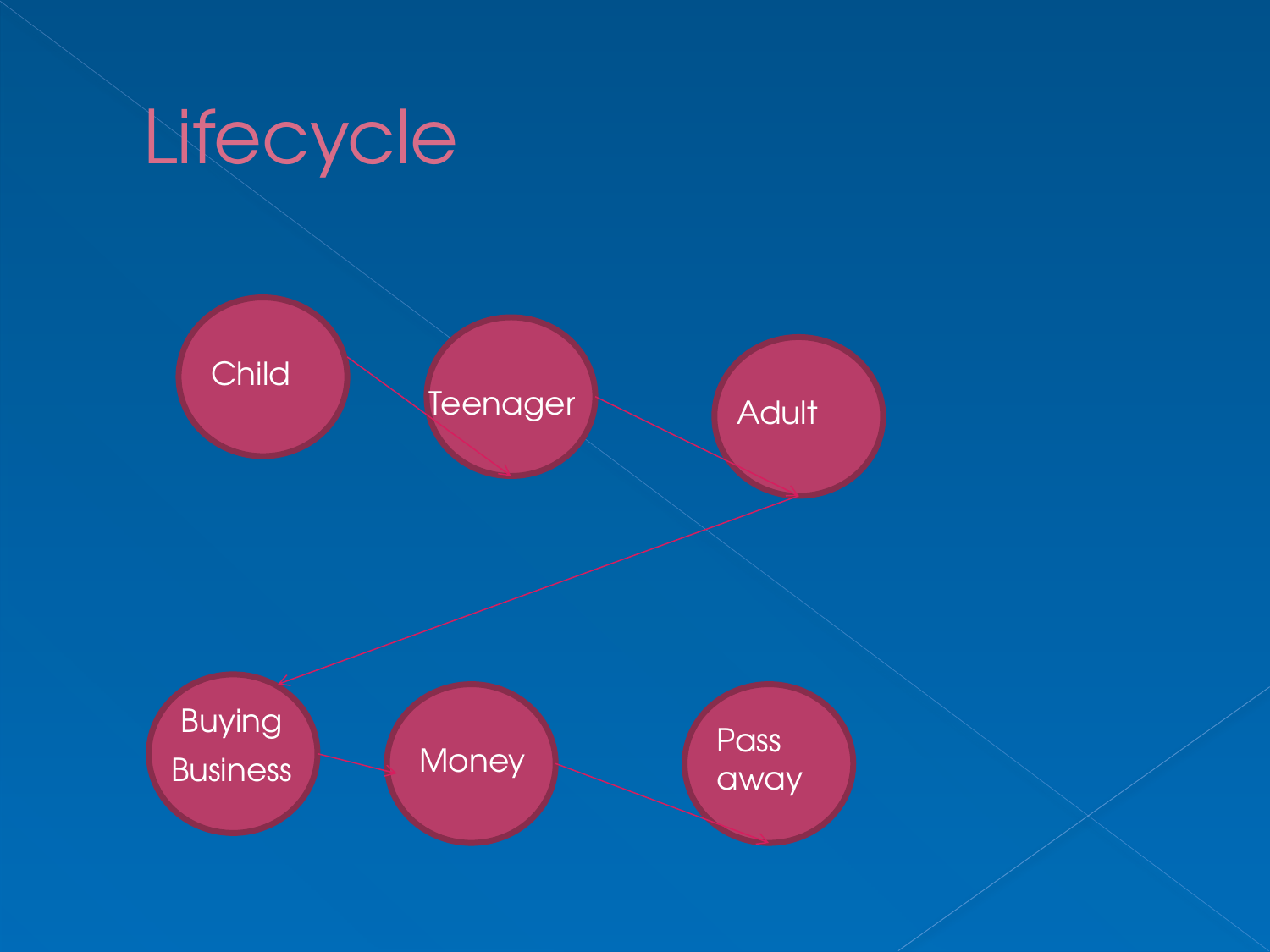

# Lifecycle

Child
Teenager
Adult

Buying
Pass
away
Money
Business